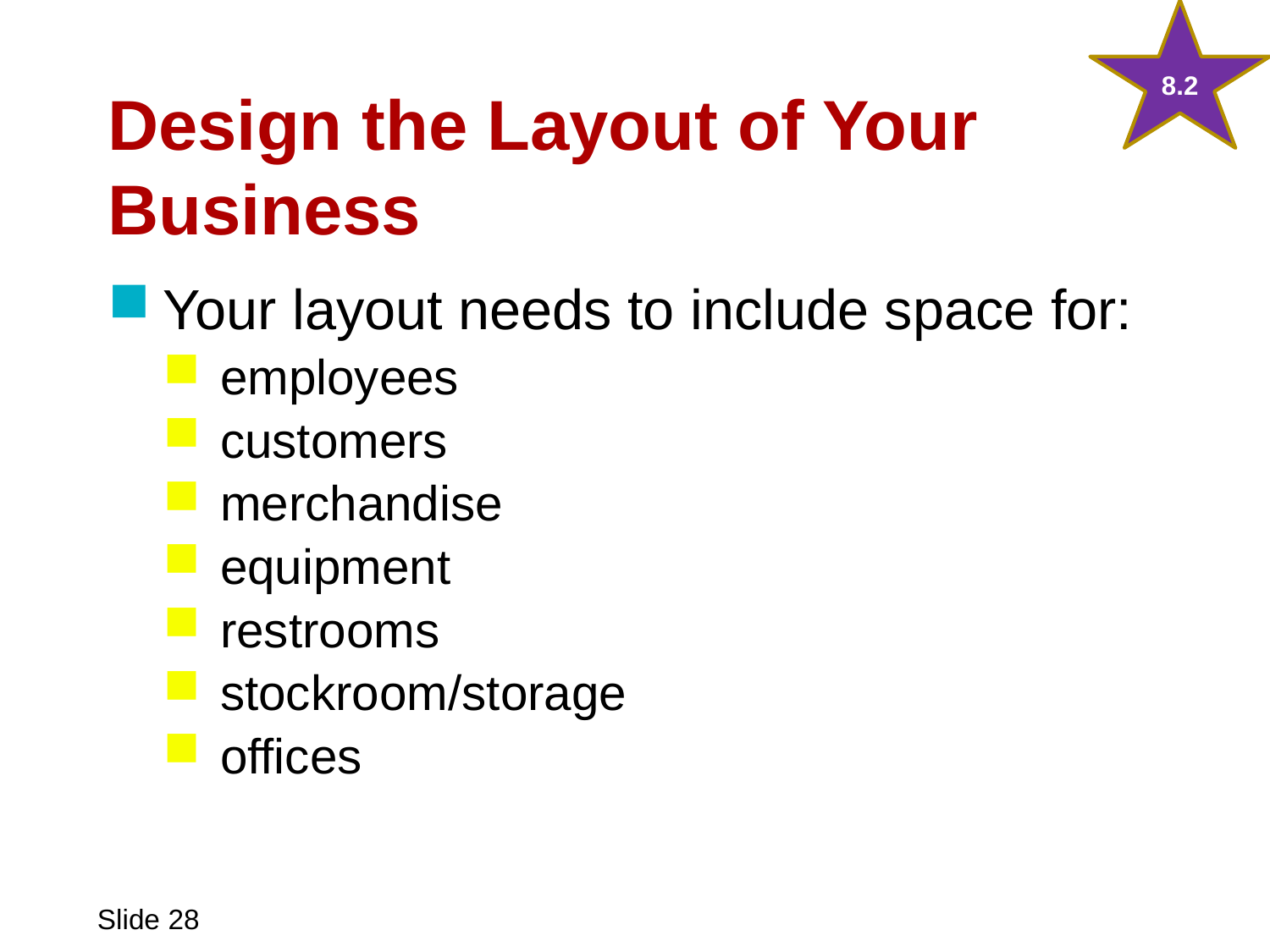

8.2
# Design the Layout of Your Business
Your layout needs to include space for:
employees
customers
merchandise
equipment
restrooms
stockroom/storage
offices
Chapter 8
Slide 28